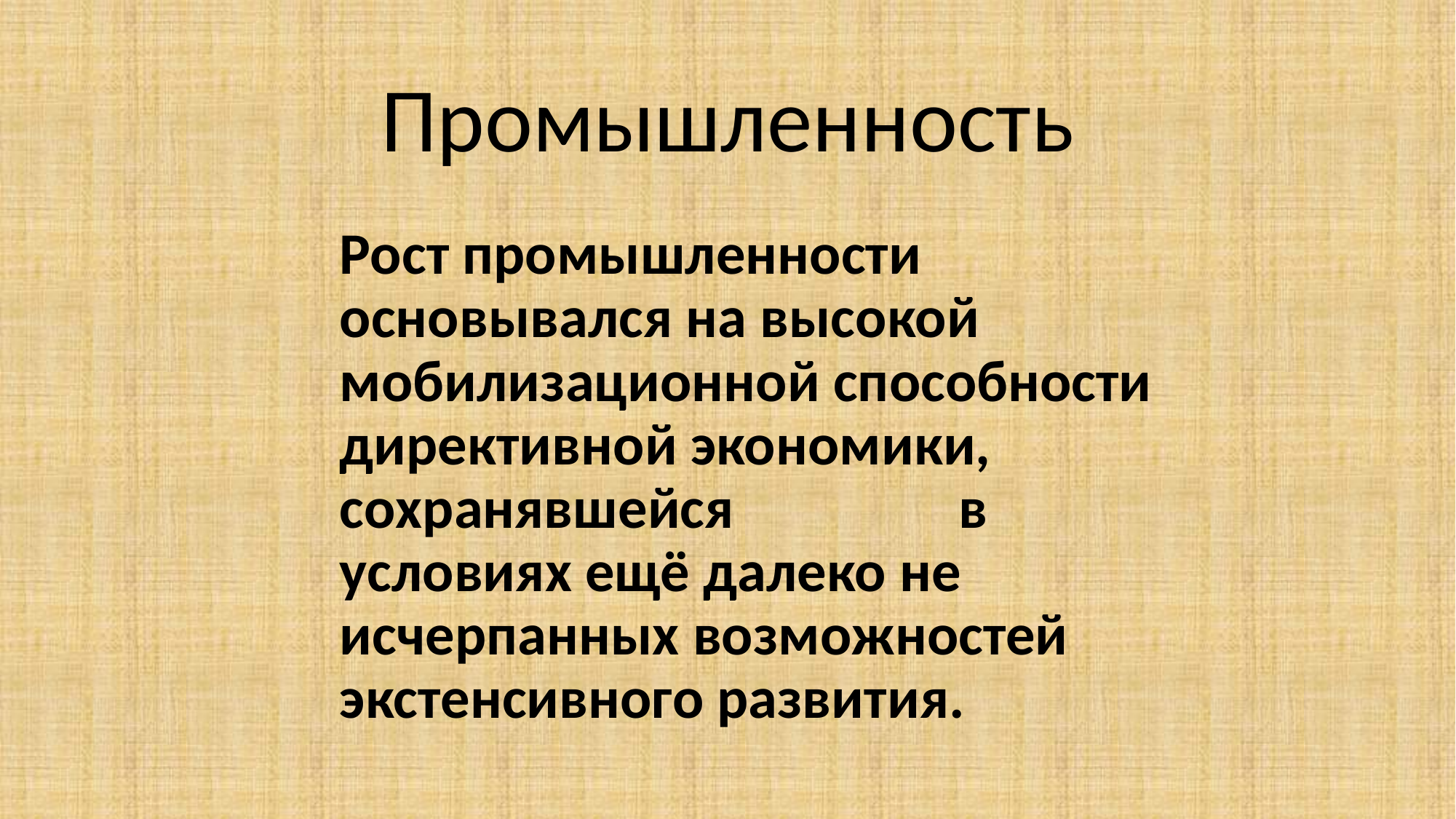

# Промышленность
Рост промышленности основывался на высокой мобилизационной способности директивной экономики, сохранявшейся                 в условиях ещё далеко не исчерпанных возможностей экстенсивного развития.